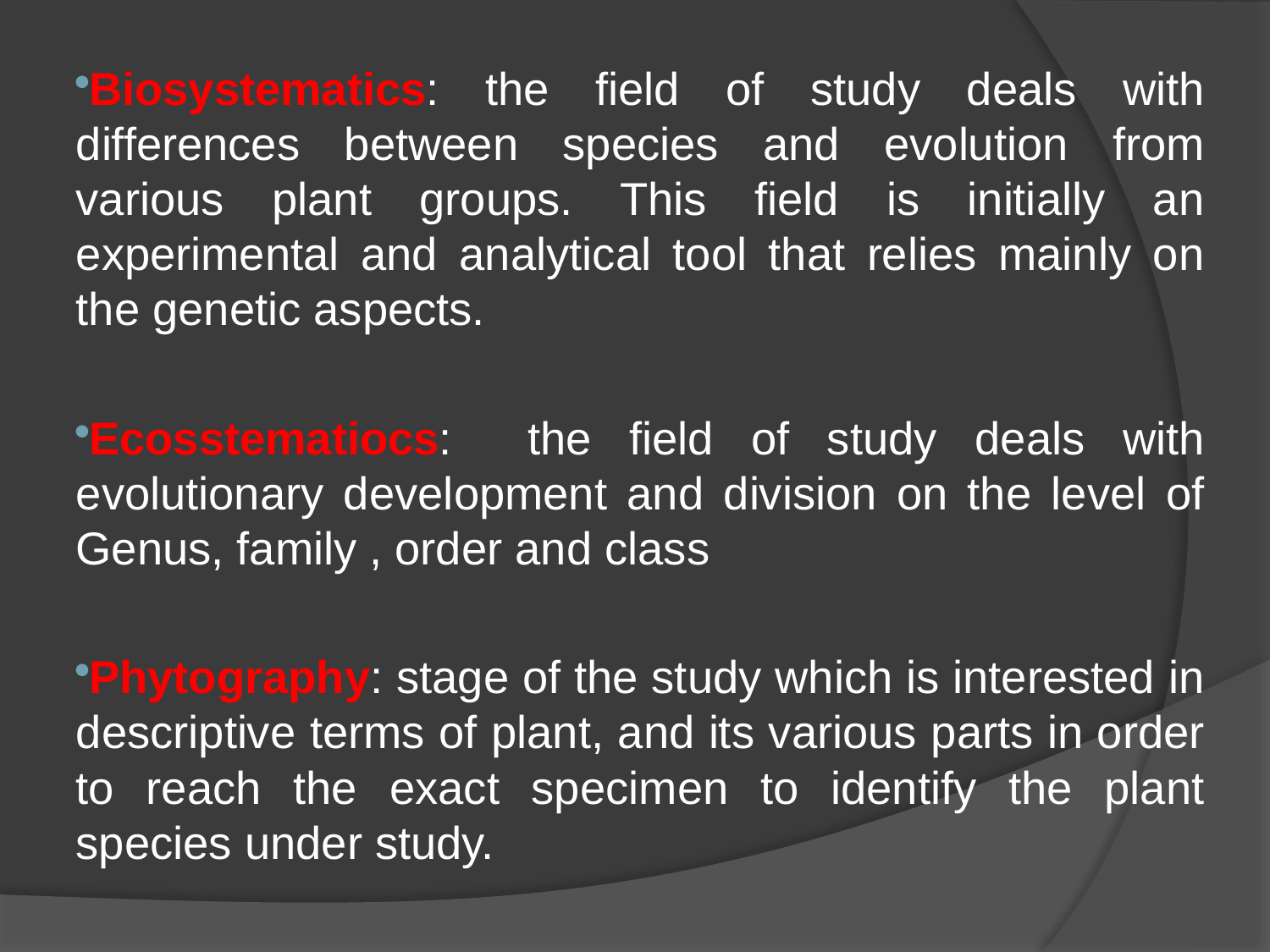

Biosystematics: the field of study deals with differences between species and evolution from various plant groups. This field is initially an experimental and analytical tool that relies mainly on the genetic aspects.

Ecosstematiocs:  the field of study deals with evolutionary development and division on the level of Genus, family , order and class

Phytography: stage of the study which is interested in descriptive terms of plant, and its various parts in order to reach the exact specimen to identify the plant species under study.